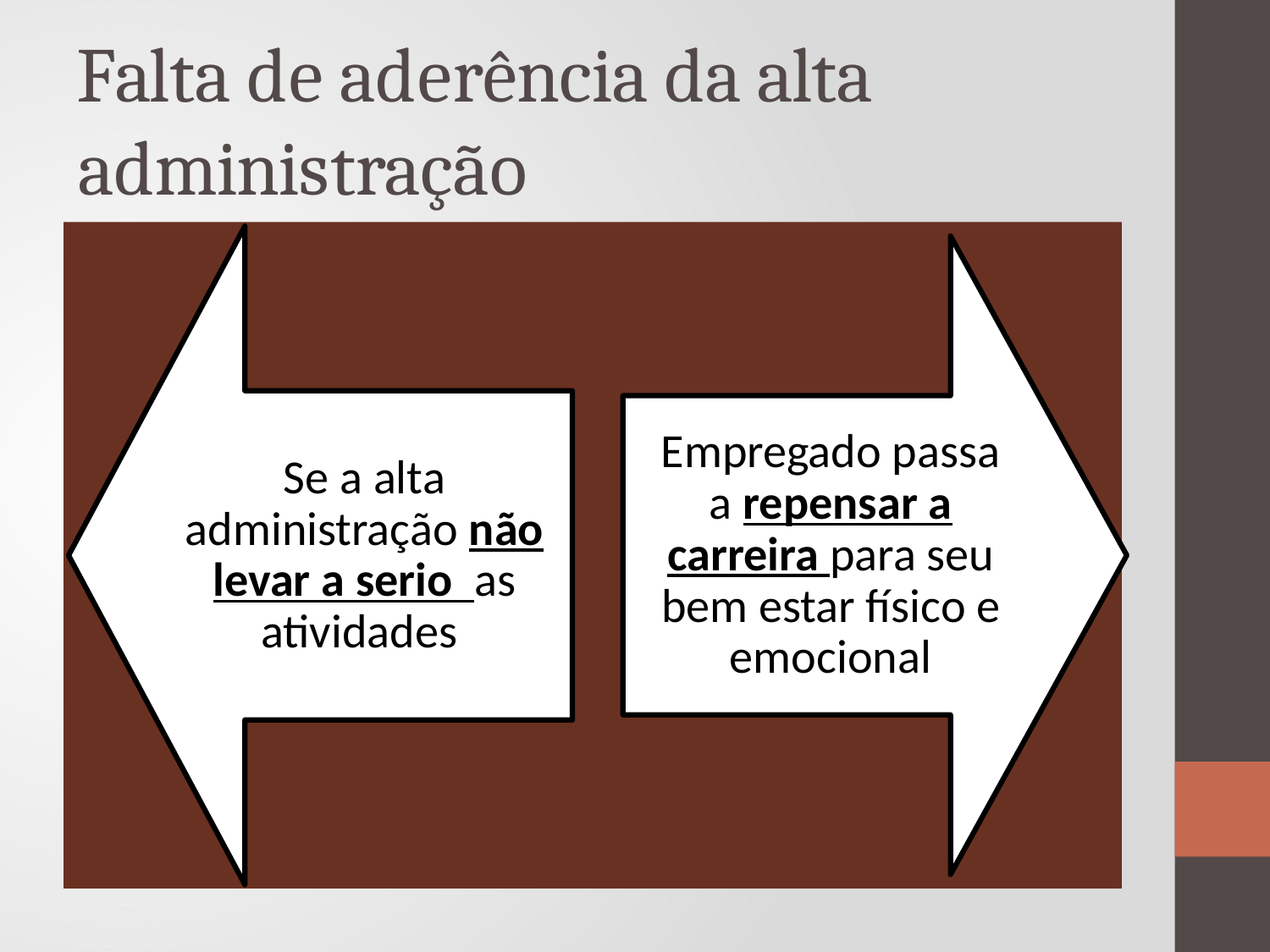

# Falta de aderência da alta administração
Se a alta administração não levar a serio  as atividades
Empregado passa a repensar a carreira para seu bem estar físico e emocional